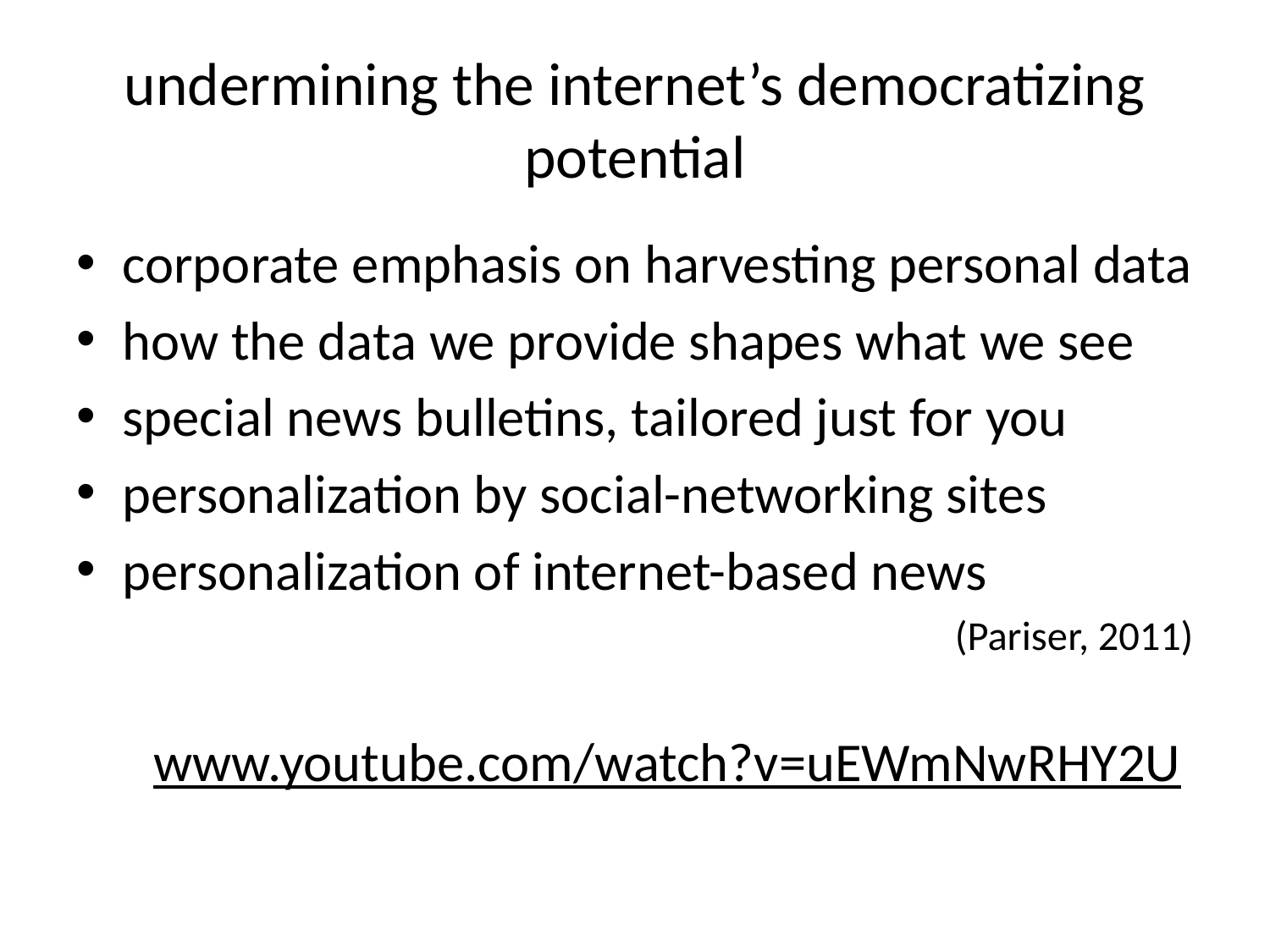

# undermining the internet’s democratizing potential
corporate emphasis on harvesting personal data
how the data we provide shapes what we see
special news bulletins, tailored just for you
personalization by social-networking sites
personalization of internet-based news
(Pariser, 2011)

www.youtube.com/watch?v=uEWmNwRHY2U